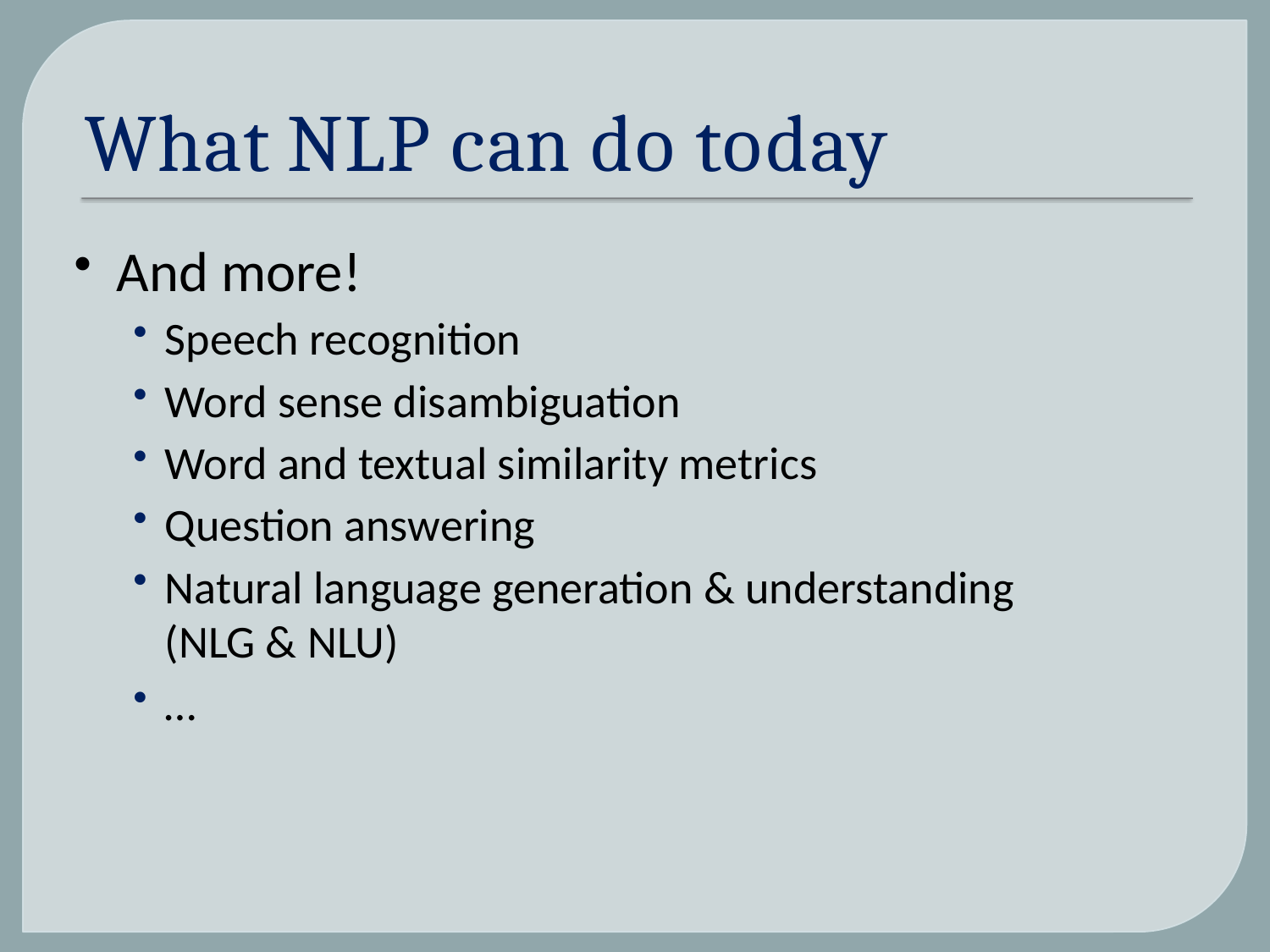

# What NLP can do today
And more!
Speech recognition
Word sense disambiguation
Word and textual similarity metrics
Question answering
Natural language generation & understanding
(NLG & NLU)
…